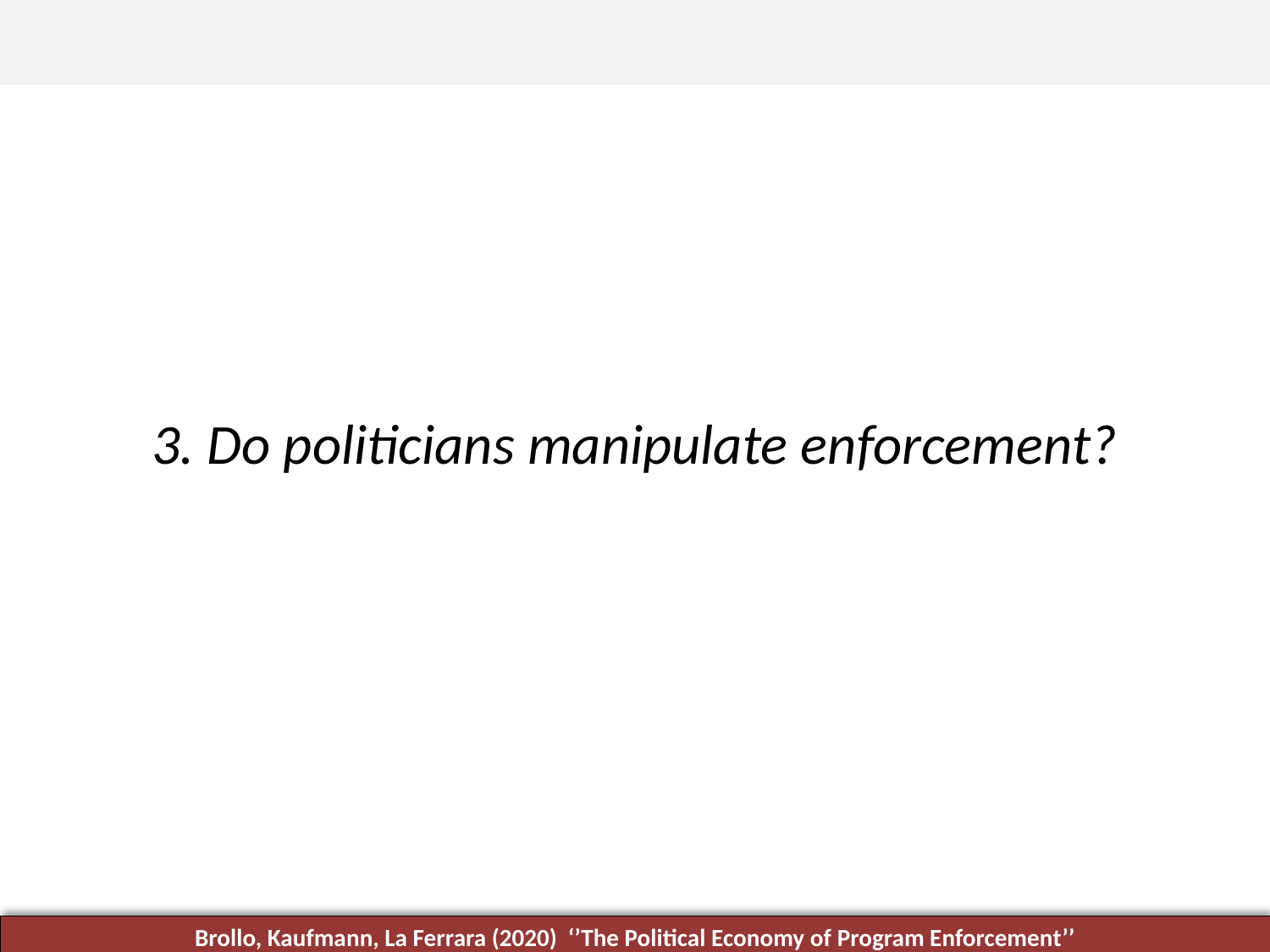

3. Do politicians manipulate enforcement?
Brollo, Kaufmann, La Ferrara (2020)  ‘’The Political Economy of Program Enforcement’’